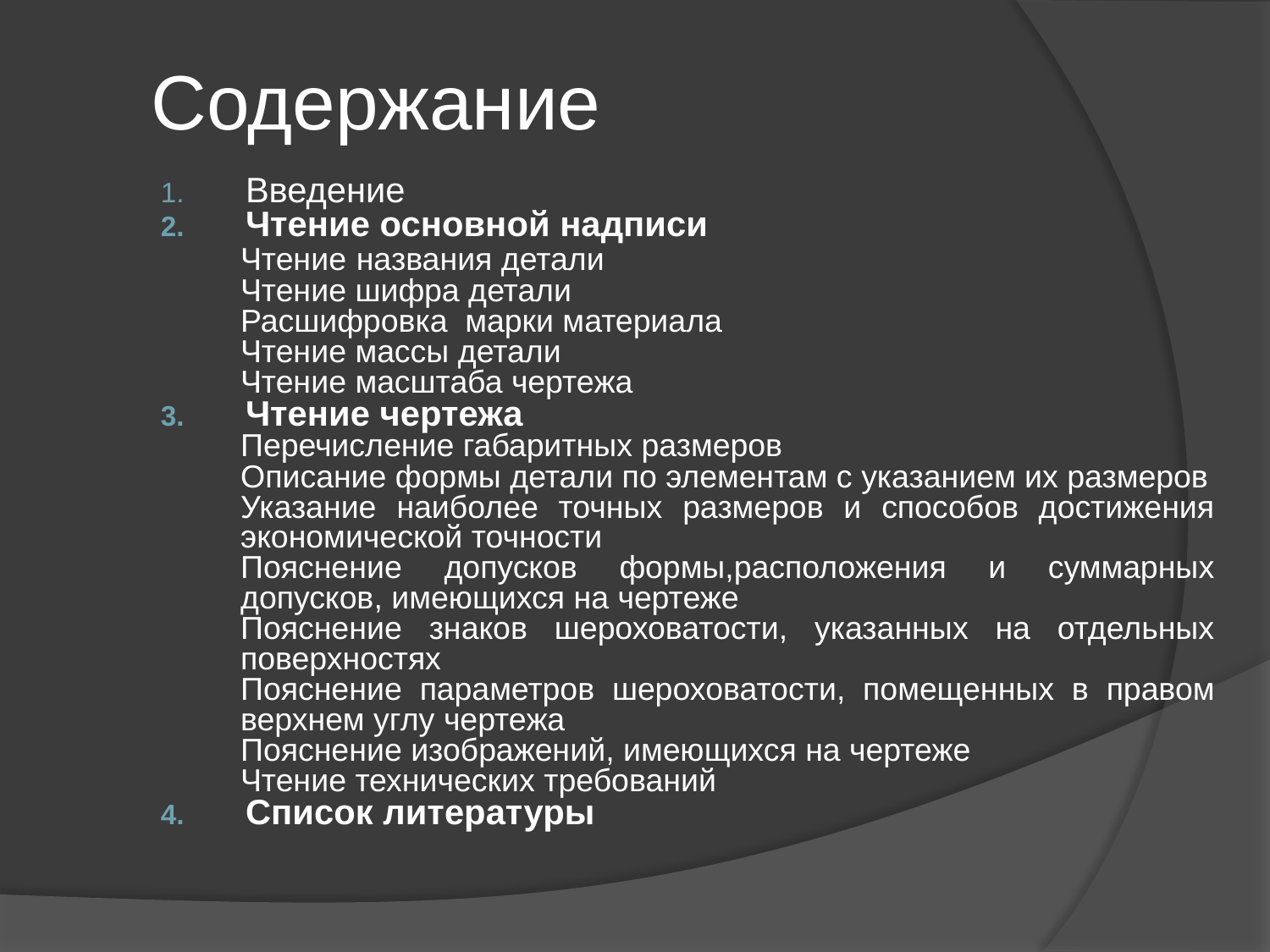

# Содержание
Введение
Чтение основной надписи
Чтение названия детали
Чтение шифра детали
Расшифровка  марки материала
Чтение массы детали
Чтение масштаба чертежа
Чтение чертежа
Перечисление габаритных размеров
Описание формы детали по элементам с указанием их размеров
Указание наиболее точных размеров и способов достижения экономической точности
Пояснение допусков формы,расположения и суммарных допусков, имеющихся на чертеже
Пояснение знаков шероховатости, указанных на отдельных поверхностях
Пояснение параметров шероховатости, помещенных в правом верхнем углу чертежа
Пояснение изображений, имеющихся на чертеже
Чтение технических требований
Список литературы